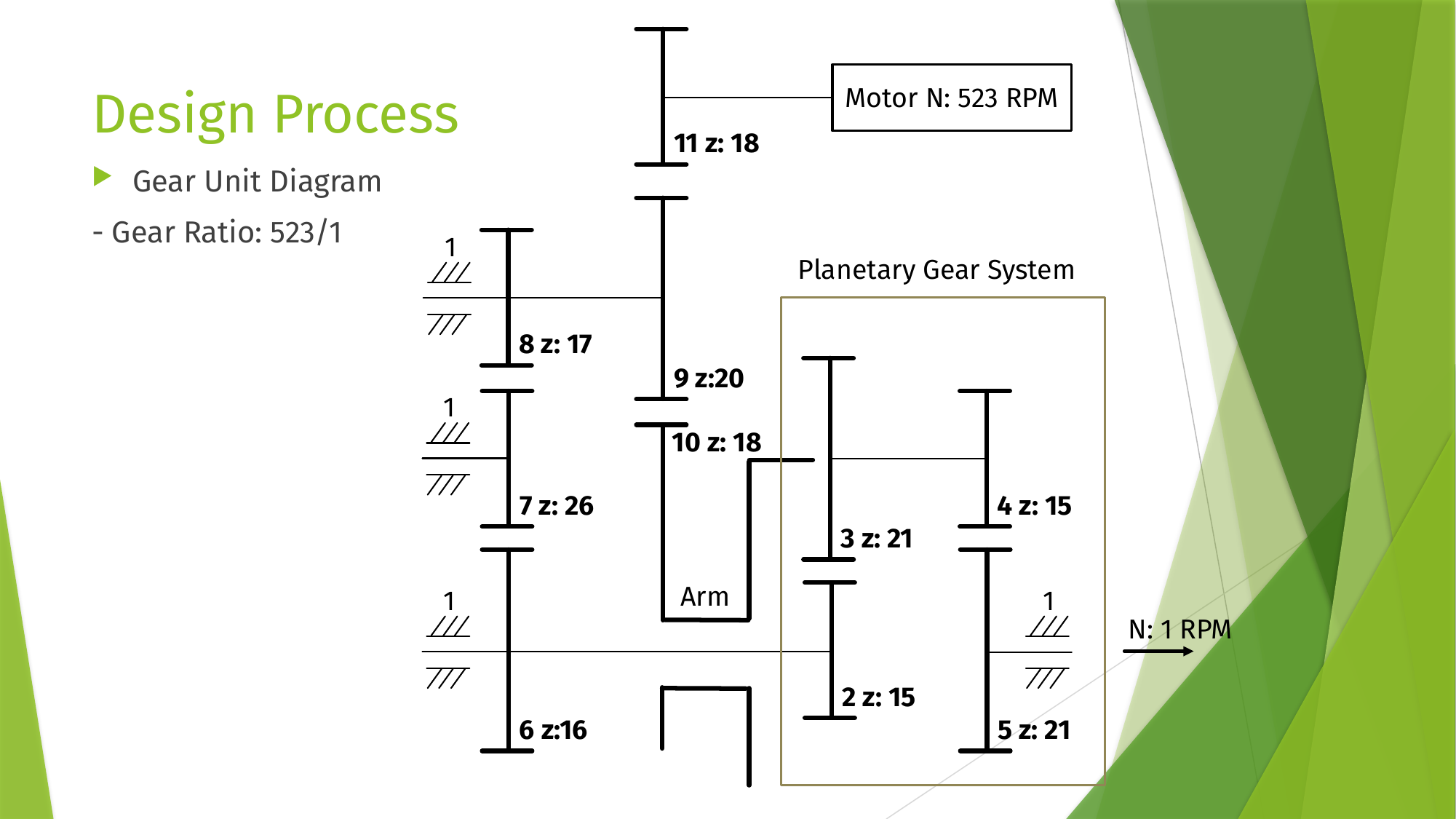

11 z: 18

Motor N: 523 RPM
9 z:20
8 z: 17
3 z: 21
4 z: 15
7 z: 26
10 z: 18
6 z:16
2 z: 15
5 z: 21
1
1
1
1
# Design Process
Gear Unit Diagram
- Gear Ratio: 523/1

Planetary Gear System

Arm
N: 1 RPM